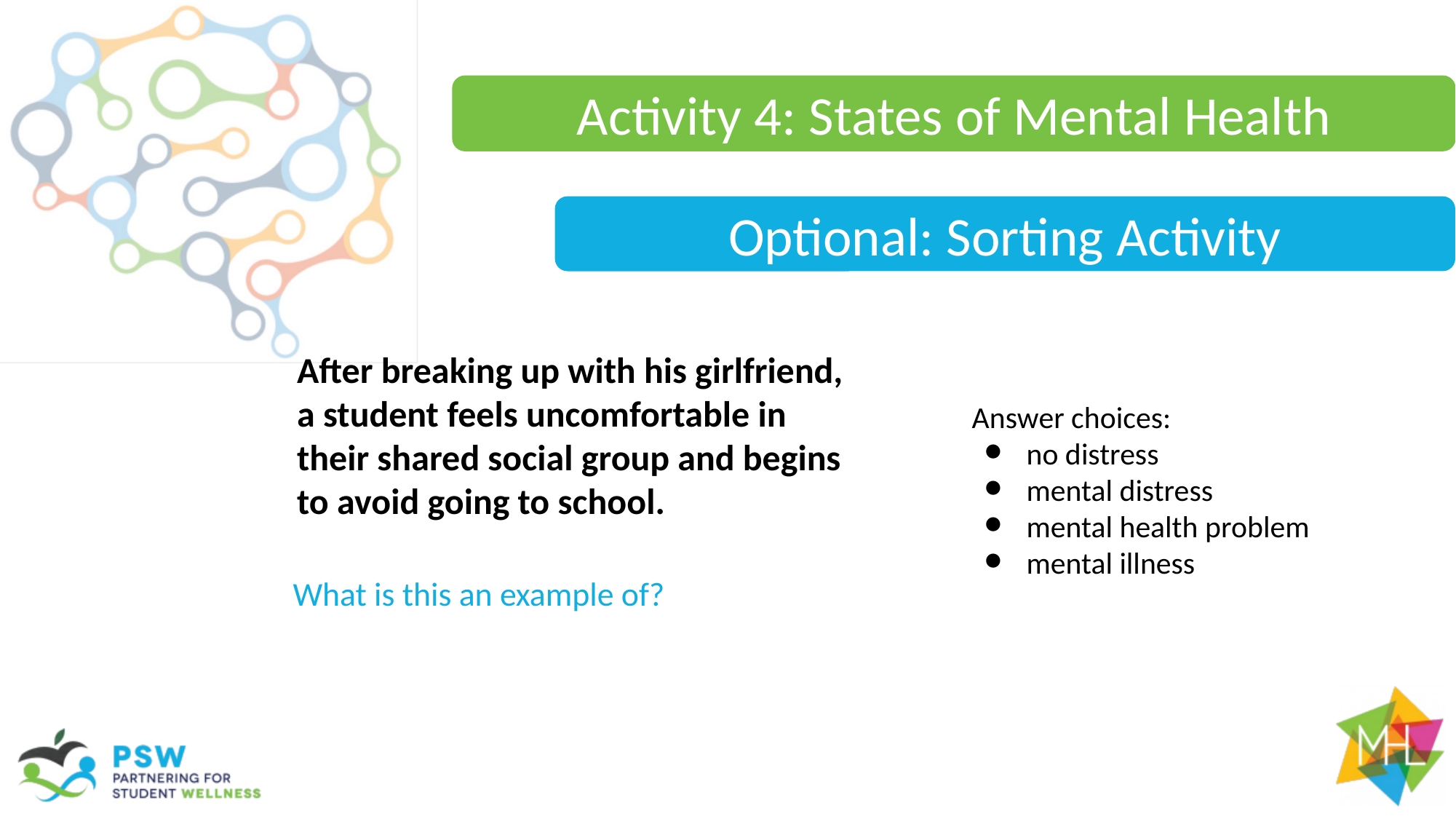

Activity 4: States of Mental Health
Optional: Sorting Activity
After breaking up with his girlfriend, a student feels uncomfortable in their shared social group and begins to avoid going to school.
Answer choices:
no distress
mental distress
mental health problem
mental illness
What is this an example of?